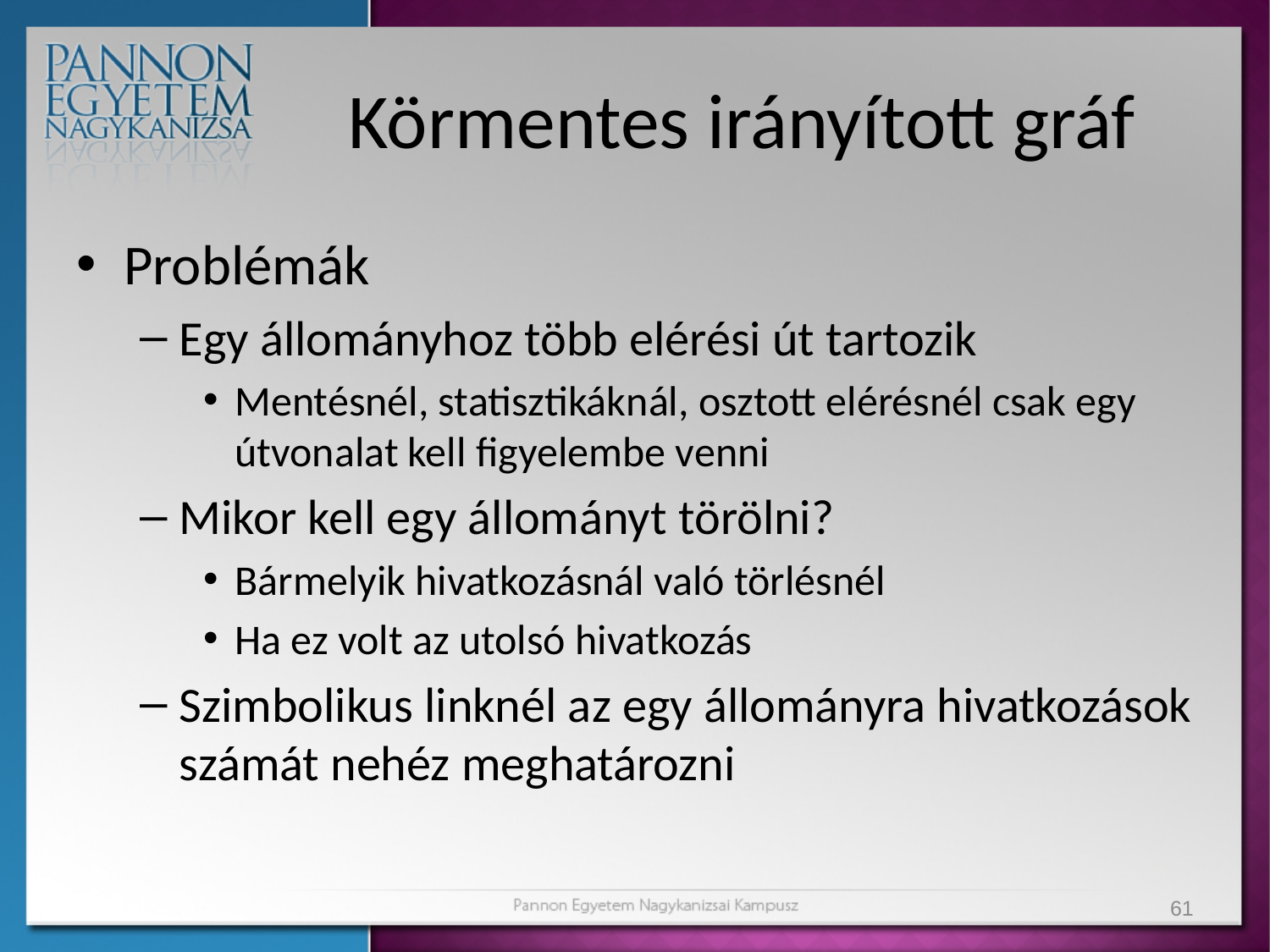

# Körmentes irányított gráf
Problémák
Egy állományhoz több elérési út tartozik
Mentésnél, statisztikáknál, osztott elérésnél csak egy útvonalat kell figyelembe venni
Mikor kell egy állományt törölni?
Bármelyik hivatkozásnál való törlésnél
Ha ez volt az utolsó hivatkozás
Szimbolikus linknél az egy állományra hivatkozások számát nehéz meghatározni
61